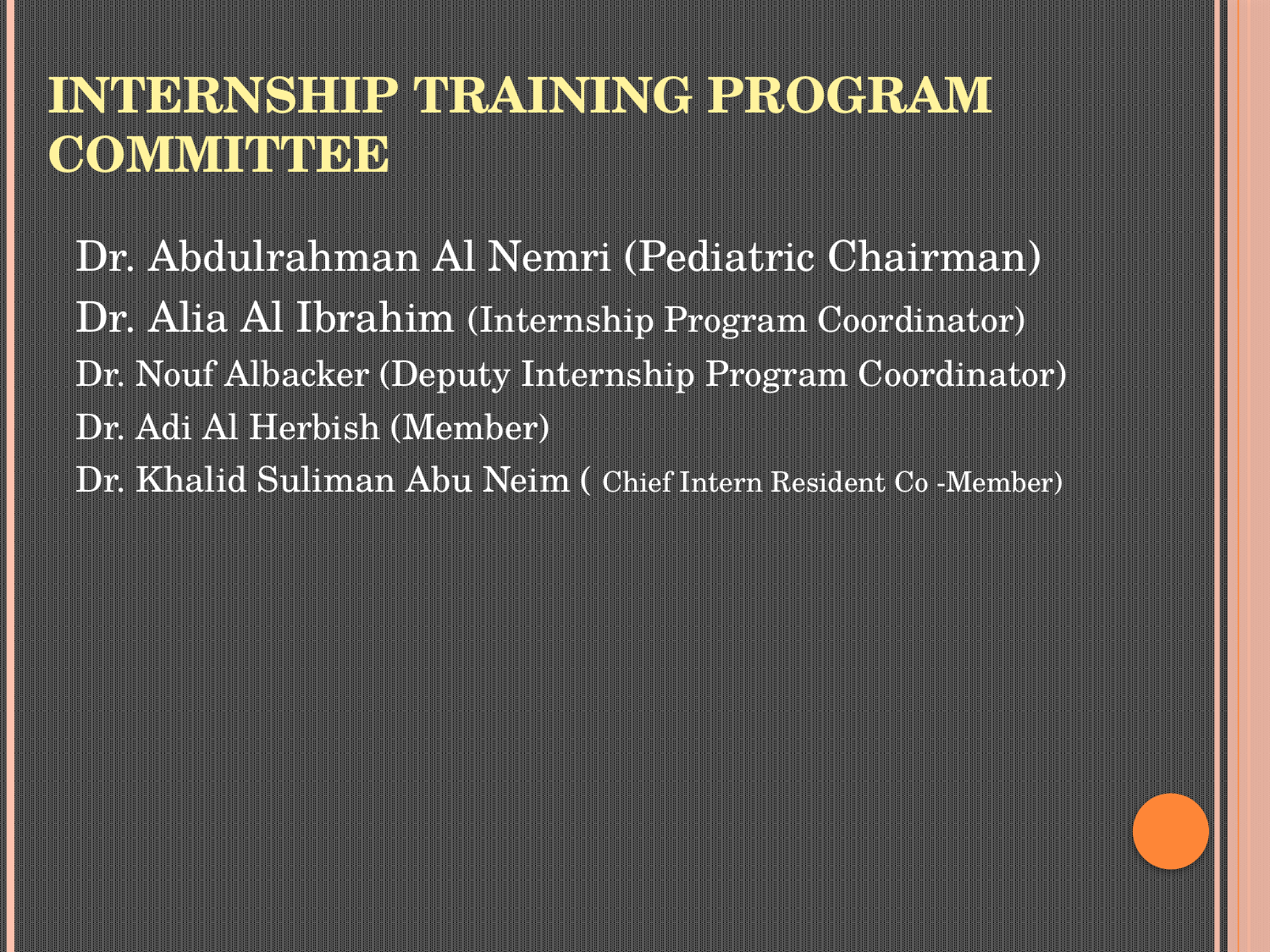

# Internship training program committee
Dr. Abdulrahman Al Nemri (Pediatric Chairman)
Dr. Alia Al Ibrahim (Internship Program Coordinator)
Dr. Nouf Albacker (Deputy Internship Program Coordinator)
Dr. Adi Al Herbish (Member)
Dr. Khalid Suliman Abu Neim ( Chief Intern Resident Co -Member)